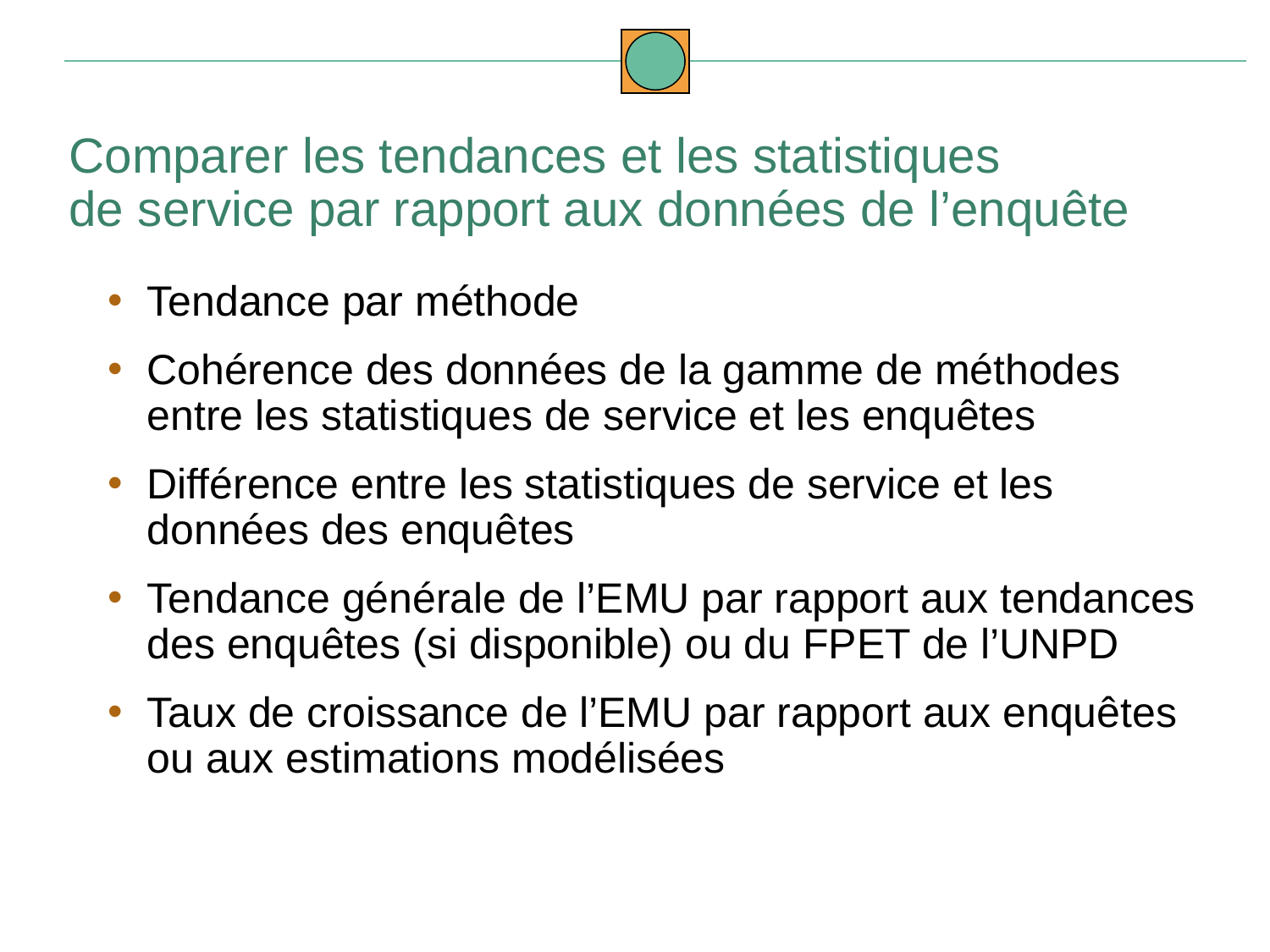

Comparer les tendances et les statistiques
de service par rapport aux données de l’enquête
Tendance par méthode
Cohérence des données de la gamme de méthodes entre les statistiques de service et les enquêtes
Différence entre les statistiques de service et les données des enquêtes
Tendance générale de l’EMU par rapport aux tendances des enquêtes (si disponible) ou du FPET de l’UNPD
Taux de croissance de l’EMU par rapport aux enquêtes ou aux estimations modélisées